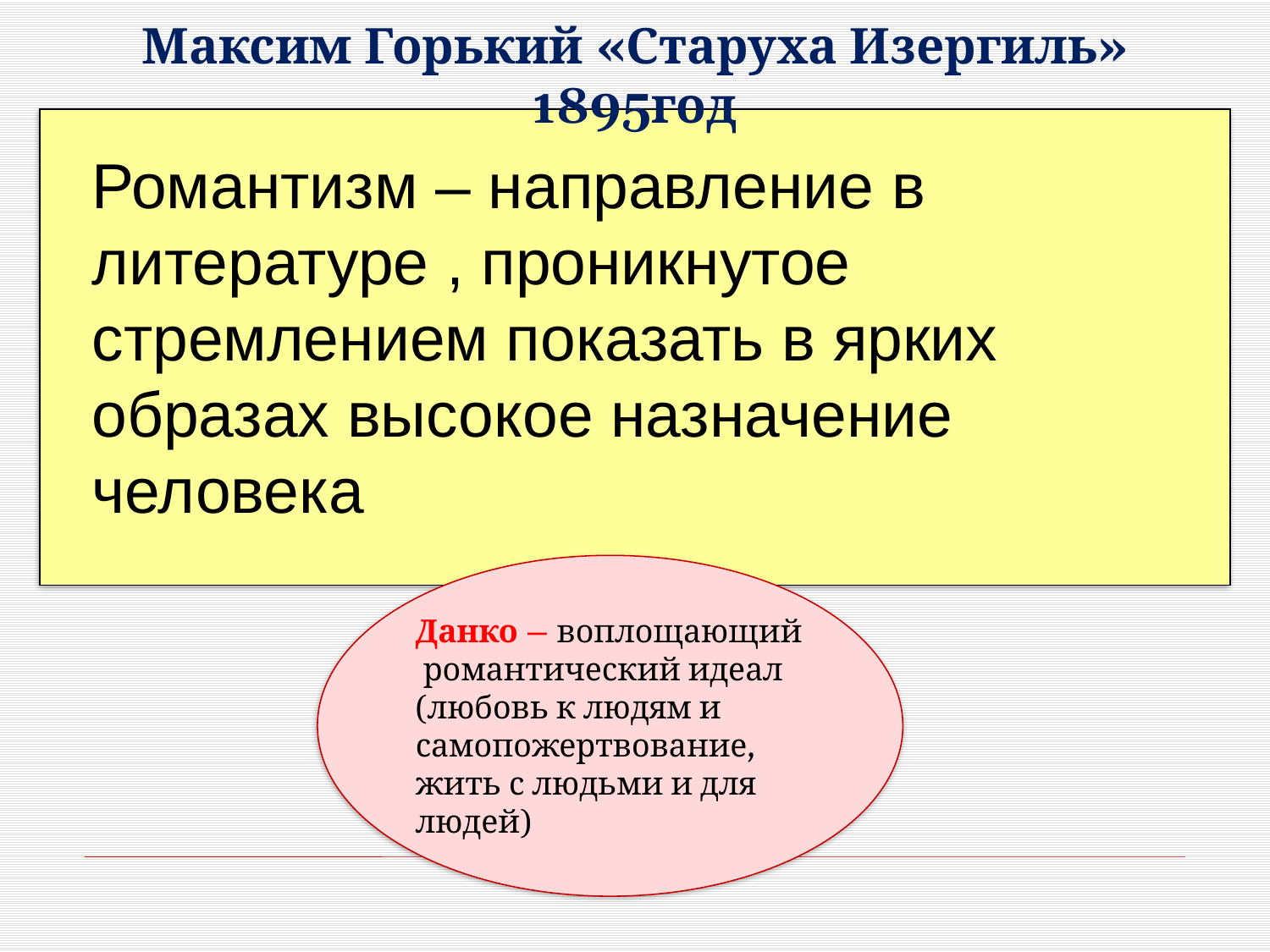

# Максим Горький «Старуха Изергиль» 1895год

Романтизм – направление в литературе , проникнутое стремлением показать в ярких образах высокое назначение человека
Данко – воплощающий  романтический идеал (любовь к людям и самопожертвование, жить с людьми и для людей)